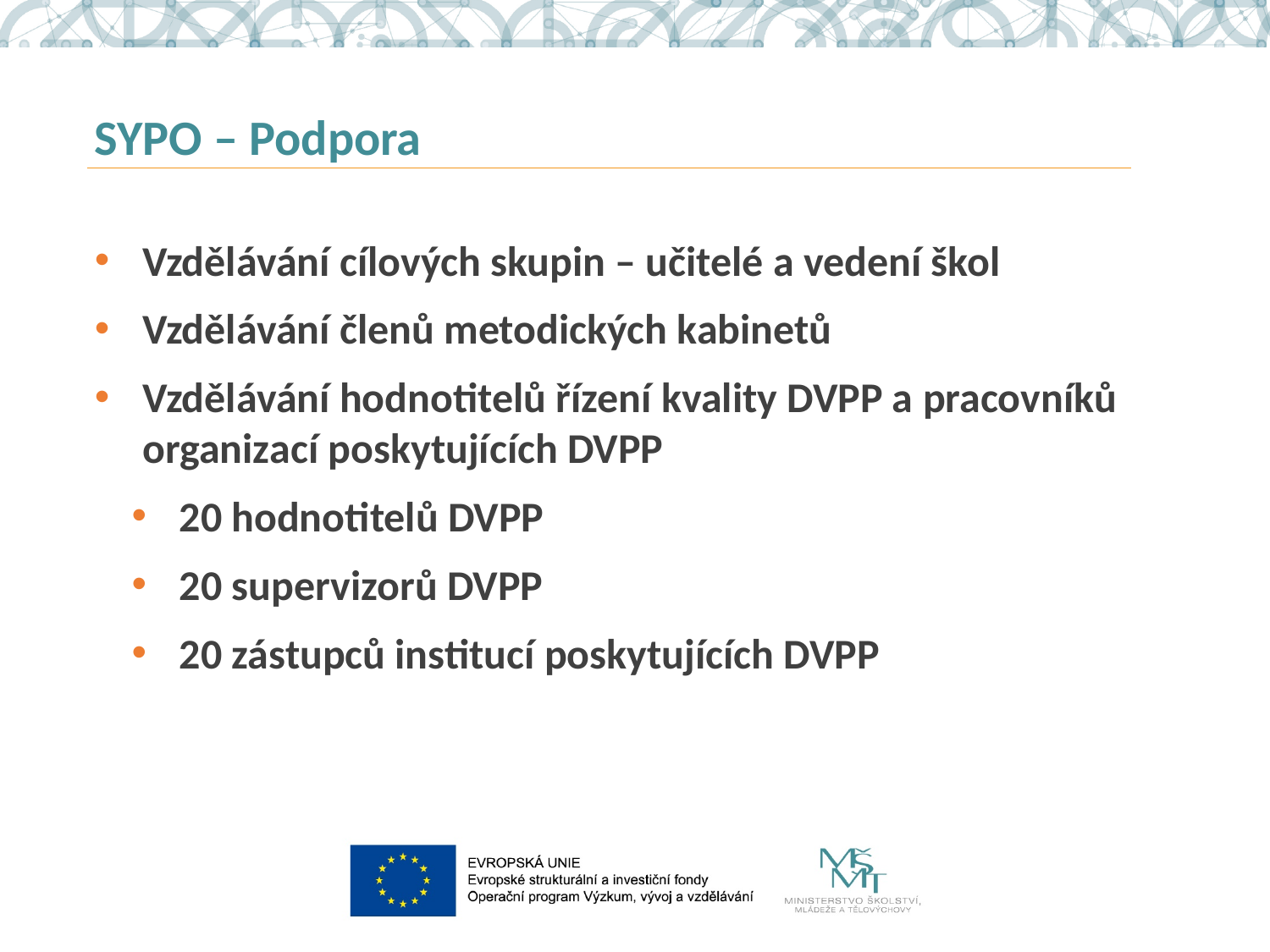

# SYPO – Podpora

Vzdělávání cílových skupin – učitelé a vedení škol
Vzdělávání členů metodických kabinetů
Vzdělávání hodnotitelů řízení kvality DVPP a pracovníků organizací poskytujících DVPP
20 hodnotitelů DVPP
20 supervizorů DVPP
20 zástupců institucí poskytujících DVPP